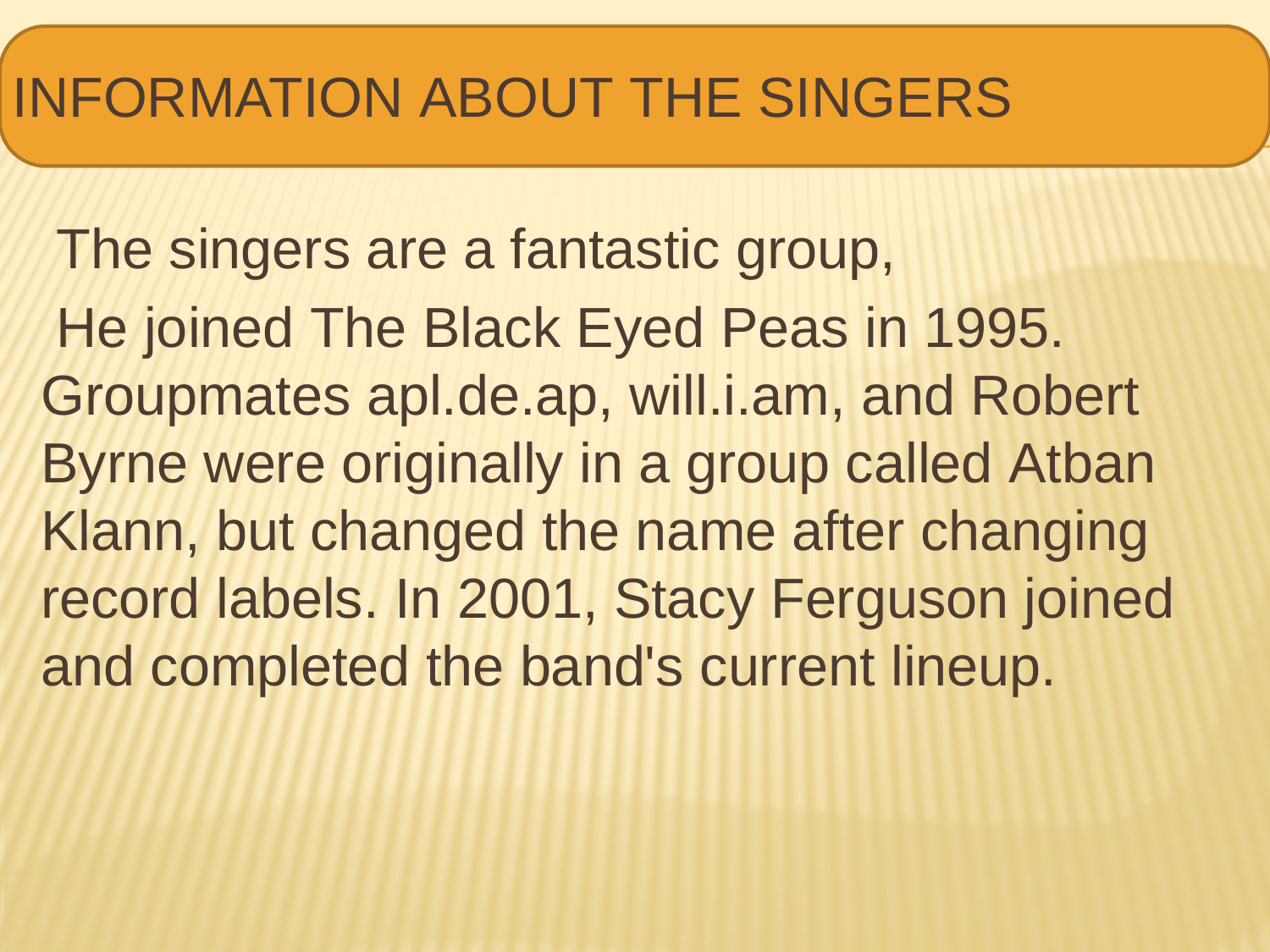

# Information about the singers
 The singers are a fantastic group,
 He joined The Black Eyed Peas in 1995. Groupmates apl.de.ap, will.i.am, and Robert Byrne were originally in a group called Atban Klann, but changed the name after changing record labels. In 2001, Stacy Ferguson joined and completed the band's current lineup.